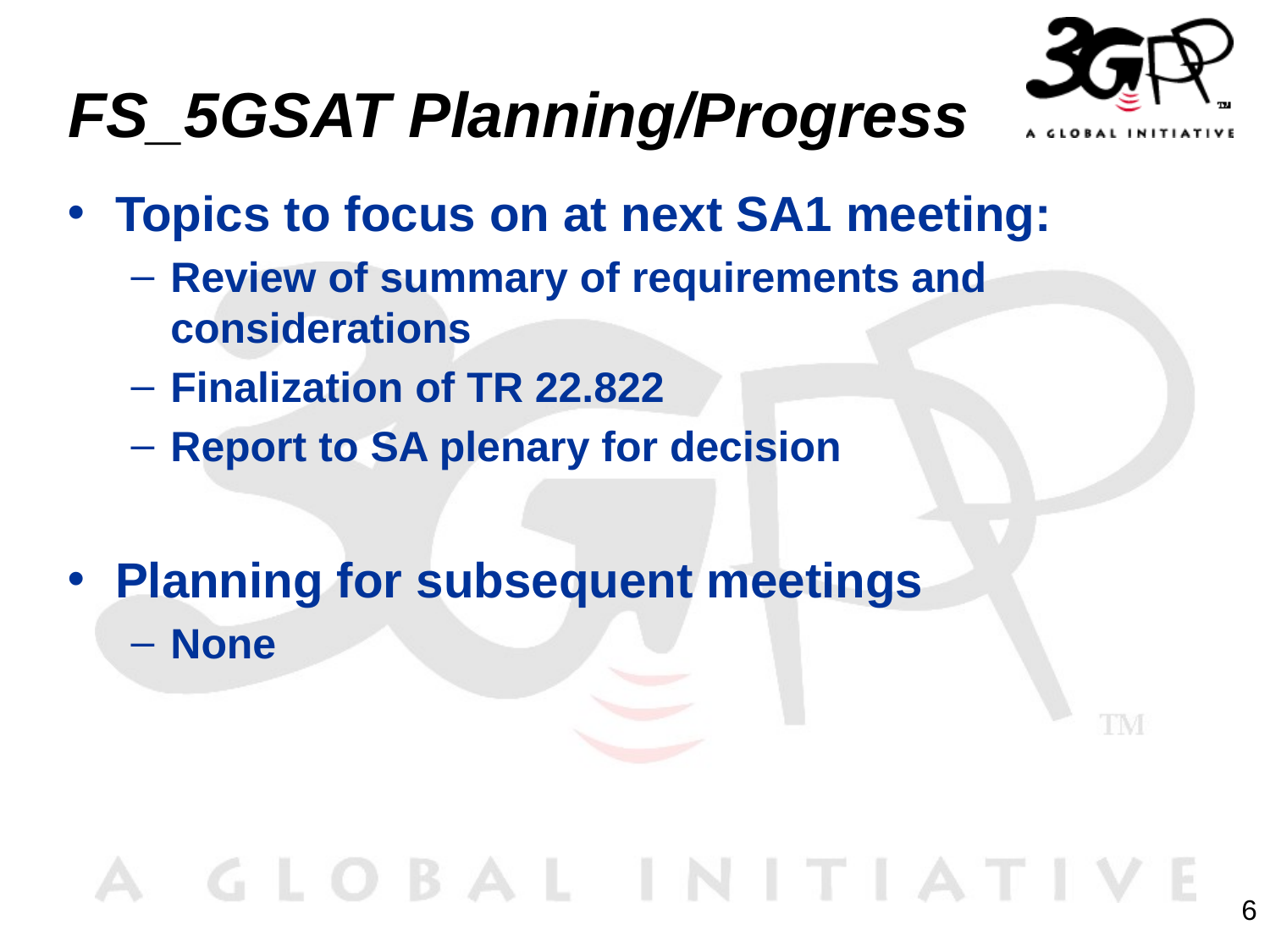

# FS_5GSAT Planning/Progress
Topics to focus on at next SA1 meeting:
Review of summary of requirements and considerations
Finalization of TR 22.822
Report to SA plenary for decision

Planning for subsequent meetings
None

6